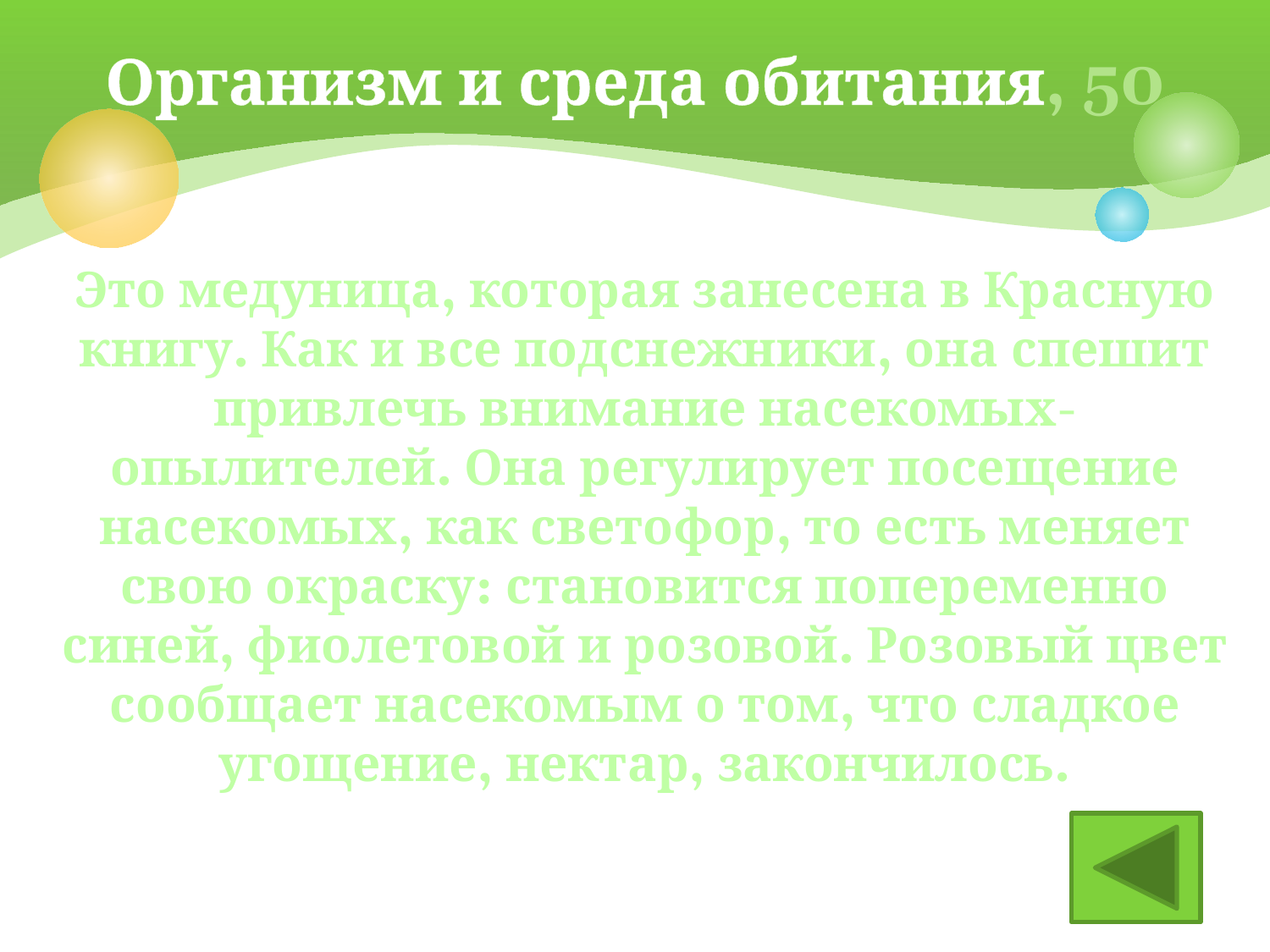

# Организм и среда обитания, 50
Какое растение называют живым светофором?
Это медуница, которая занесена в Красную книгу. Как и все подснежники, она спешит привлечь внимание насекомых-опылителей. Она регулирует посещение насекомых, как светофор, то есть меняет свою окраску: становится попеременно синей, фиолетовой и розовой. Розовый цвет сообщает насекомым о том, что сладкое угощение, нектар, закончилось.